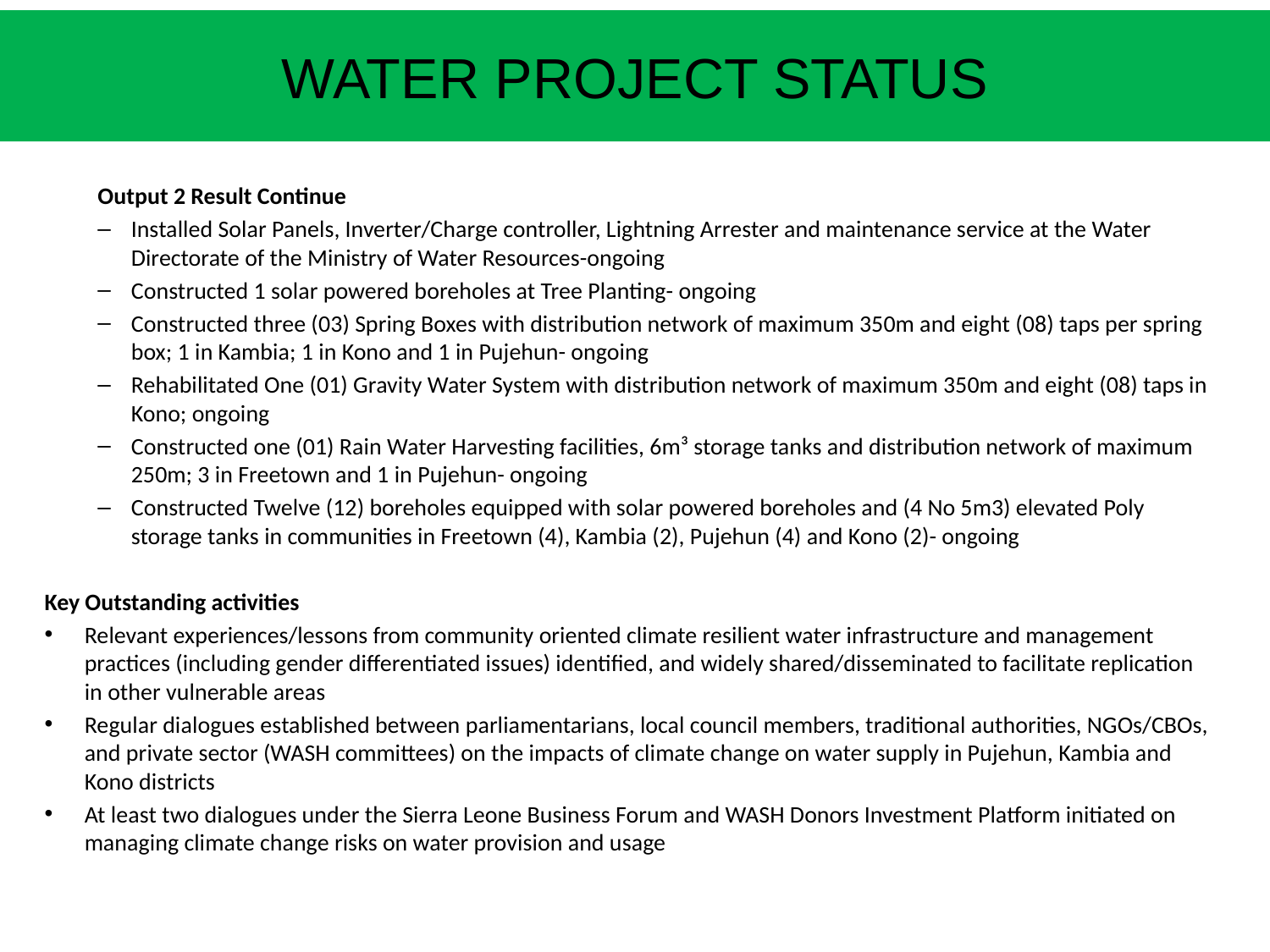

# WATER PROJECT STATUS

Output 2 Result Continue
Installed Solar Panels, Inverter/Charge controller, Lightning Arrester and maintenance service at the Water Directorate of the Ministry of Water Resources-ongoing
Constructed 1 solar powered boreholes at Tree Planting- ongoing
Constructed three (03) Spring Boxes with distribution network of maximum 350m and eight (08) taps per spring box; 1 in Kambia; 1 in Kono and 1 in Pujehun- ongoing
Rehabilitated One (01) Gravity Water System with distribution network of maximum 350m and eight (08) taps in Kono; ongoing
Constructed one (01) Rain Water Harvesting facilities, 6m³ storage tanks and distribution network of maximum 250m; 3 in Freetown and 1 in Pujehun- ongoing
Constructed Twelve (12) boreholes equipped with solar powered boreholes and (4 No 5m3) elevated Poly storage tanks in communities in Freetown (4), Kambia (2), Pujehun (4) and Kono (2)- ongoing

Key Outstanding activities
Relevant experiences/lessons from community oriented climate resilient water infrastructure and management practices (including gender differentiated issues) identified, and widely shared/disseminated to facilitate replication in other vulnerable areas
Regular dialogues established between parliamentarians, local council members, traditional authorities, NGOs/CBOs, and private sector (WASH committees) on the impacts of climate change on water supply in Pujehun, Kambia and Kono districts
At least two dialogues under the Sierra Leone Business Forum and WASH Donors Investment Platform initiated on managing climate change risks on water provision and usage